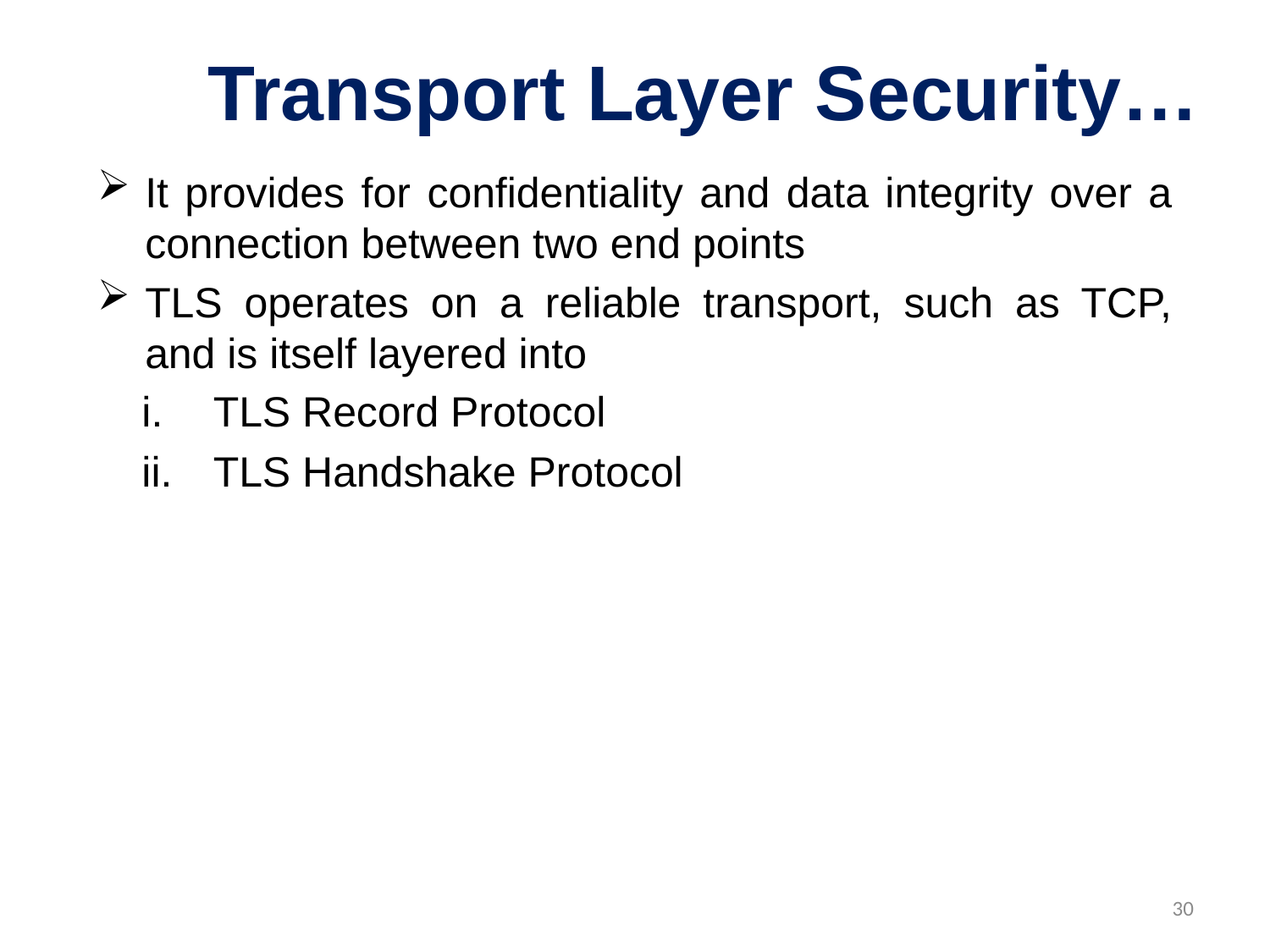

# Transport Layer Security…
It provides for confidentiality and data integrity over a connection between two end points
TLS operates on a reliable transport, such as TCP, and is itself layered into
TLS Record Protocol
TLS Handshake Protocol

30